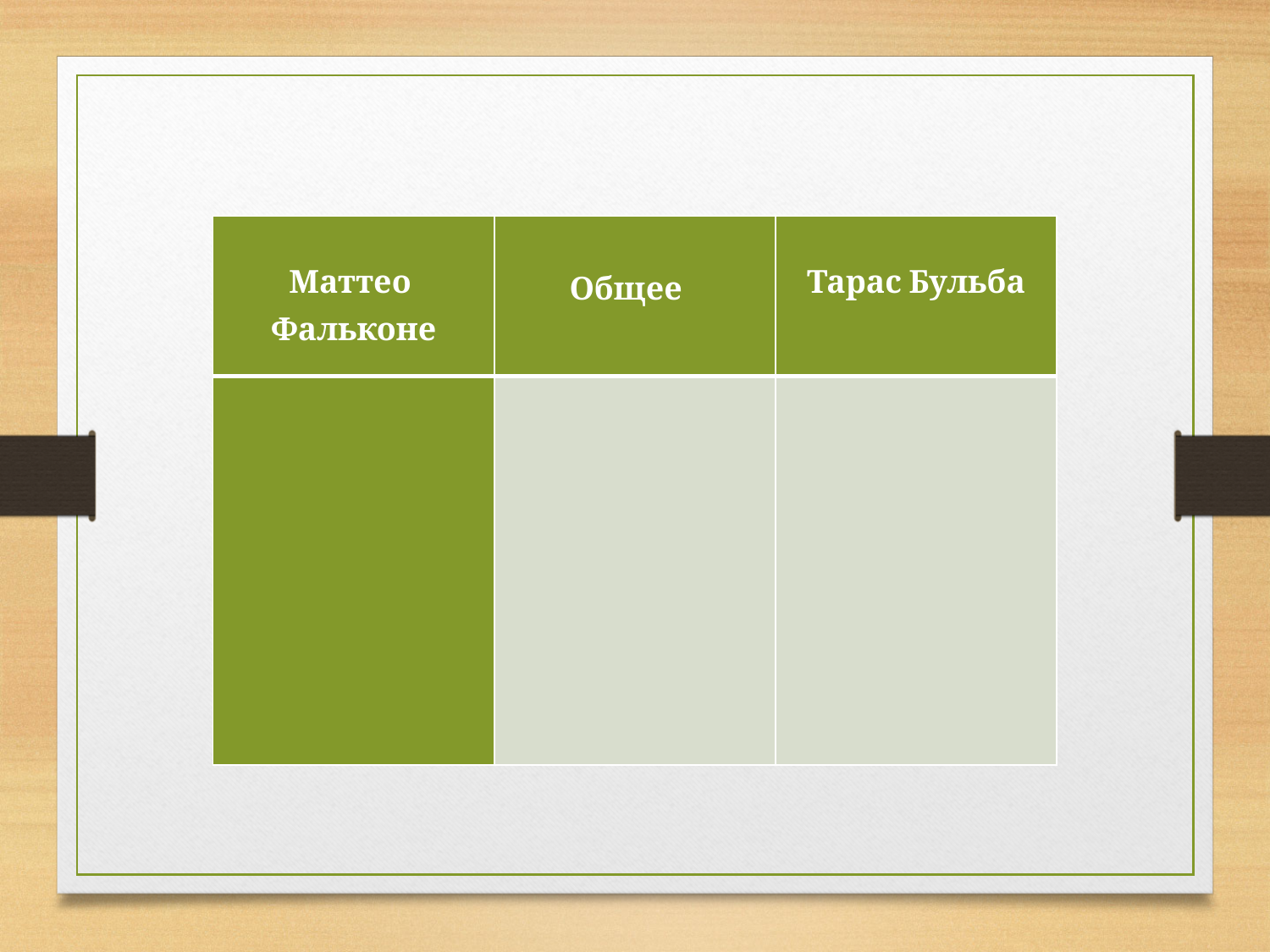

| Маттео Фальконе | Общее | Тарас Бульба |
| --- | --- | --- |
|  |  |  |